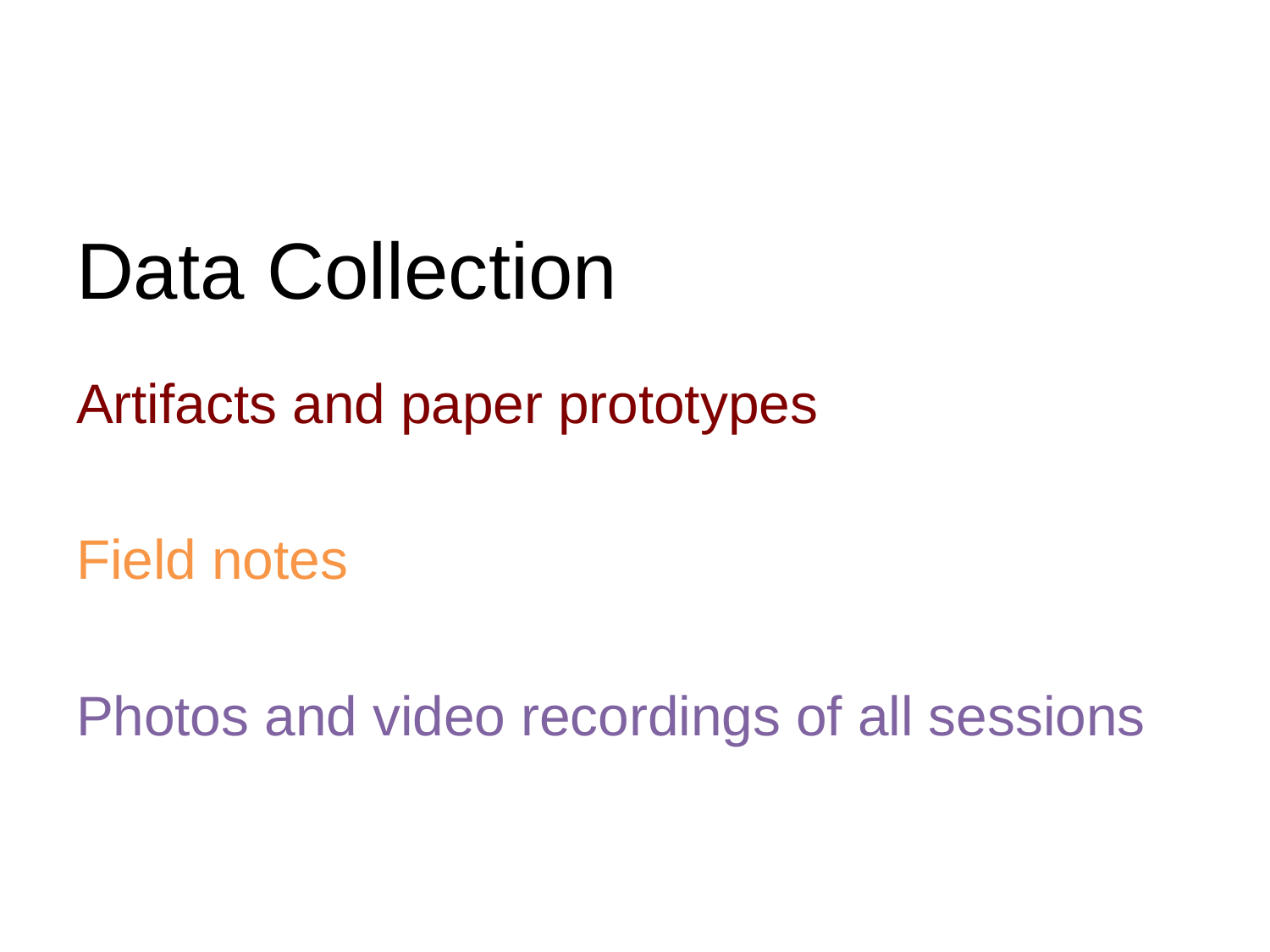

Data Collection
Artifacts and paper prototypes

Field notes

Photos and video recordings of all sessions